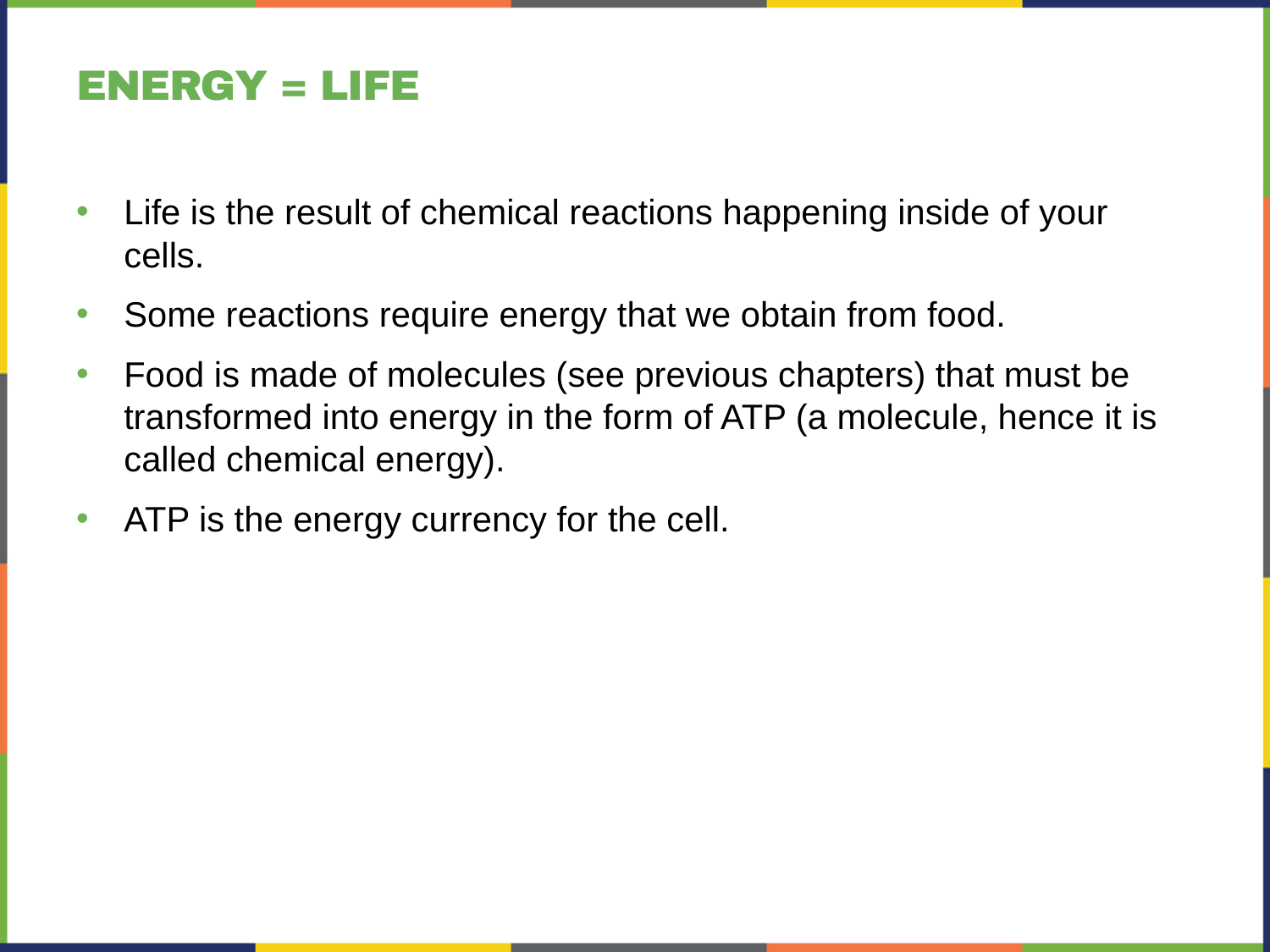

# Energy = life
Life is the result of chemical reactions happening inside of your cells.
Some reactions require energy that we obtain from food.
Food is made of molecules (see previous chapters) that must be transformed into energy in the form of ATP (a molecule, hence it is called chemical energy).
ATP is the energy currency for the cell.